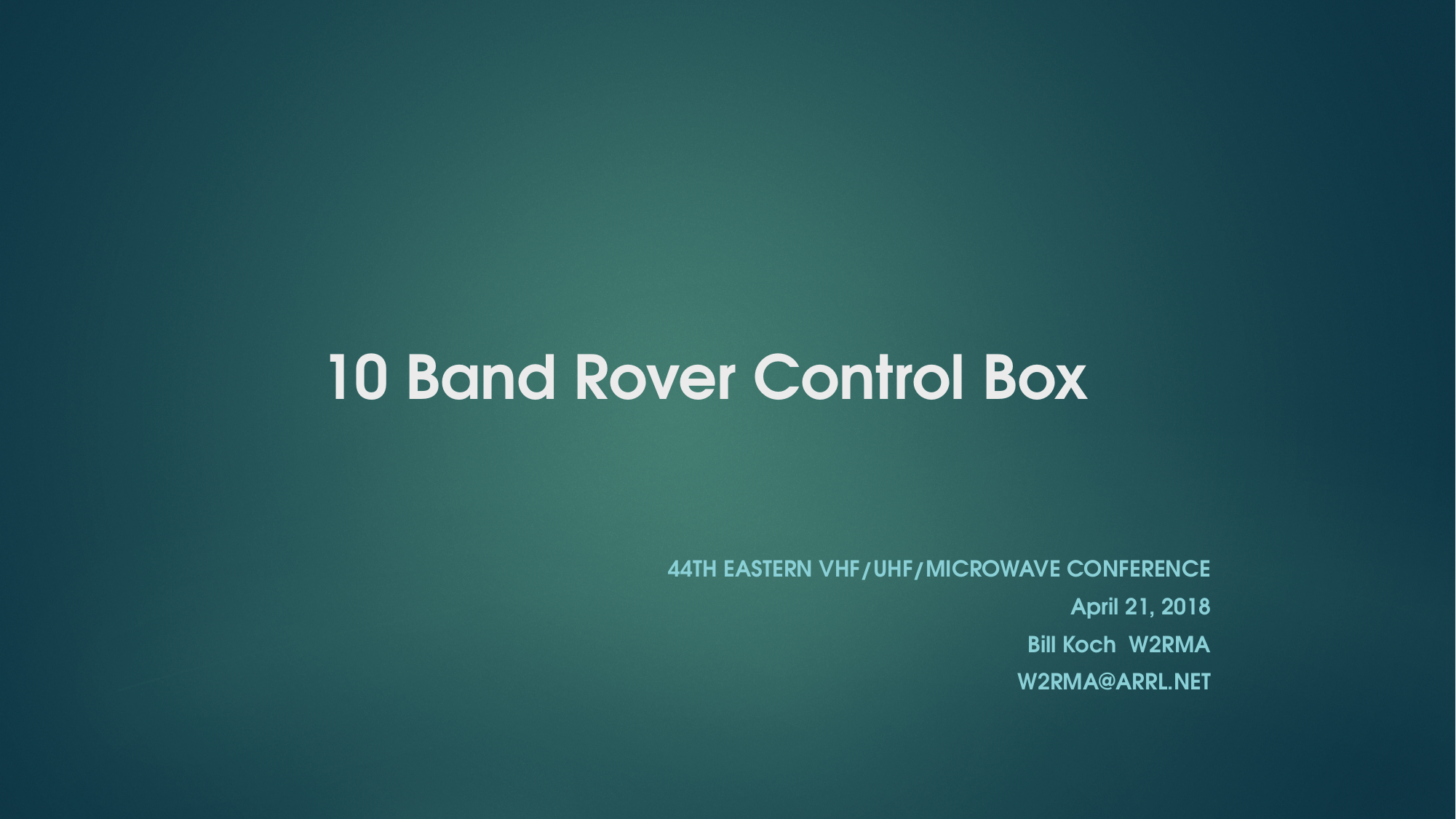

# 10 Band Rover Control Box
44th EASTERN VHF/UHF/MICROWAVE CONFERENCE
April 21, 2018
Bill Koch  W2RMA
W2RMA@ARRL.NET